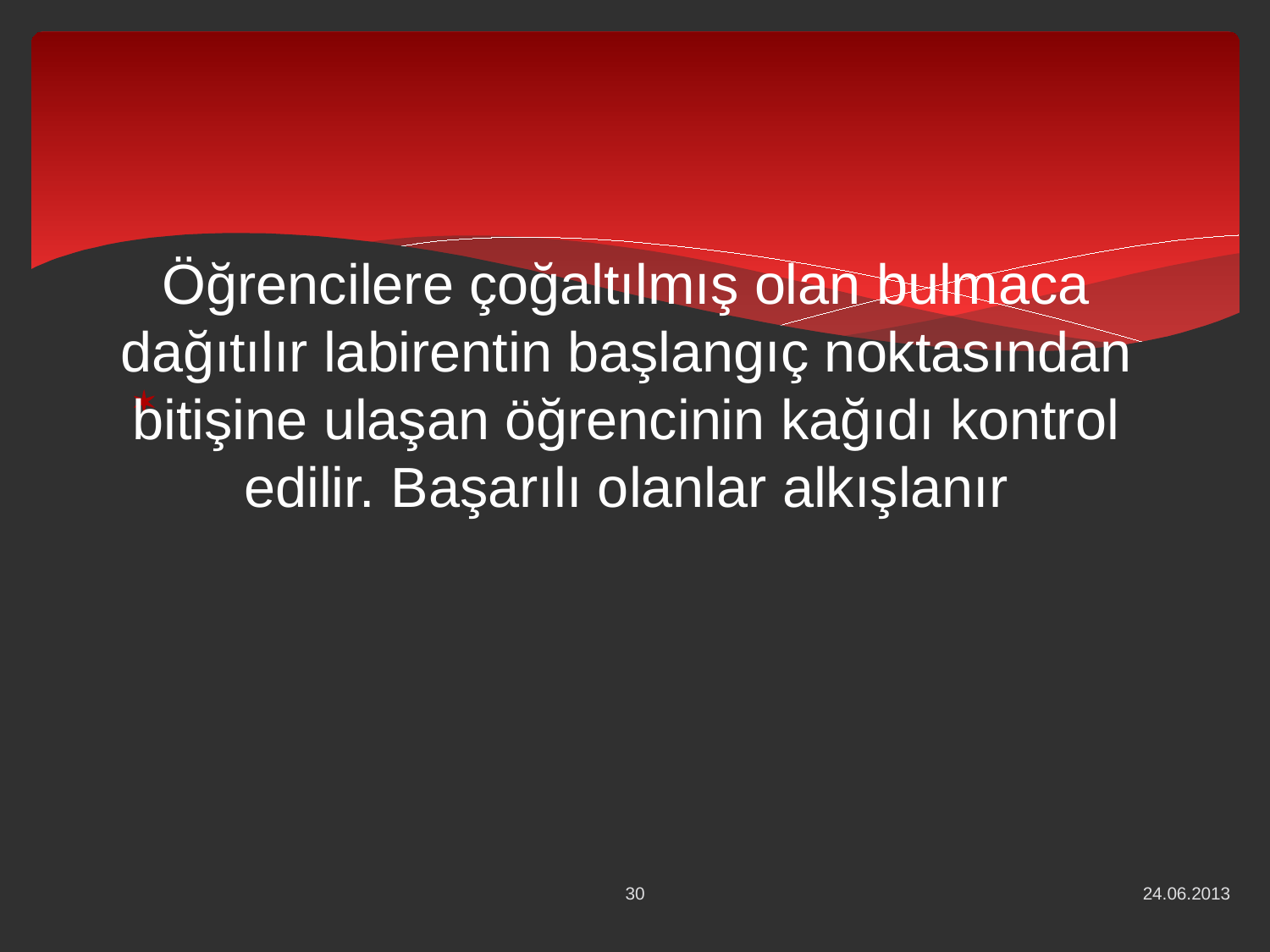

# Öğrencilere çoğaltılmış olan bulmaca dağıtılır labirentin başlangıç noktasından bitişine ulaşan öğrencinin kağıdı kontrol edilir. Başarılı olanlar alkışlanır

30
24.06.2013